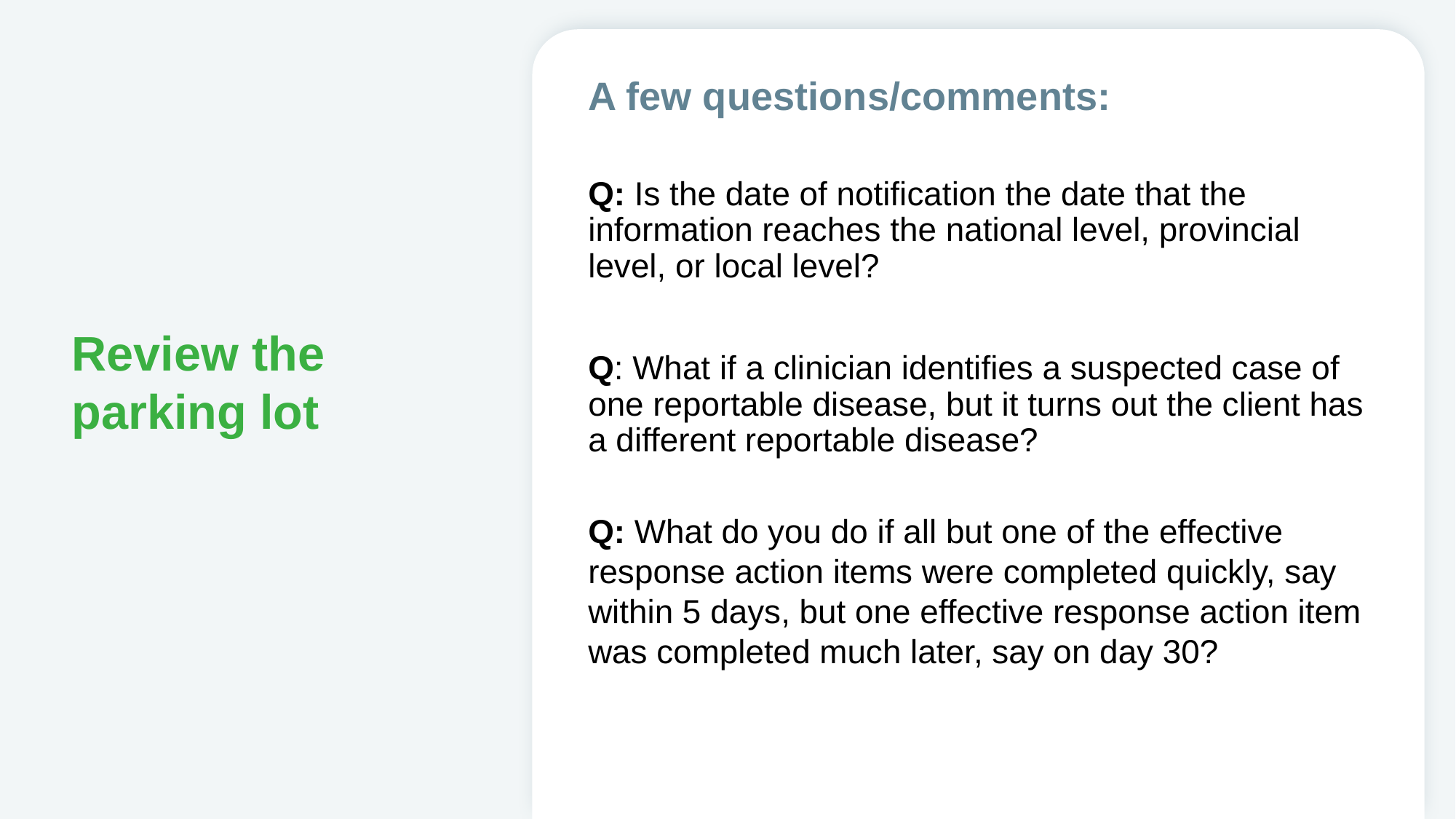

A few questions/comments:
Q: Is the date of notification the date that the information reaches the national level, provincial level, or local level?

Q: What if a clinician identifies a suspected case of one reportable disease, but it turns out the client has a different reportable disease?

Q: What do you do if all but one of the effective response action items were completed quickly, say within 5 days, but one effective response action item was completed much later, say on day 30?

# Review the parking lot